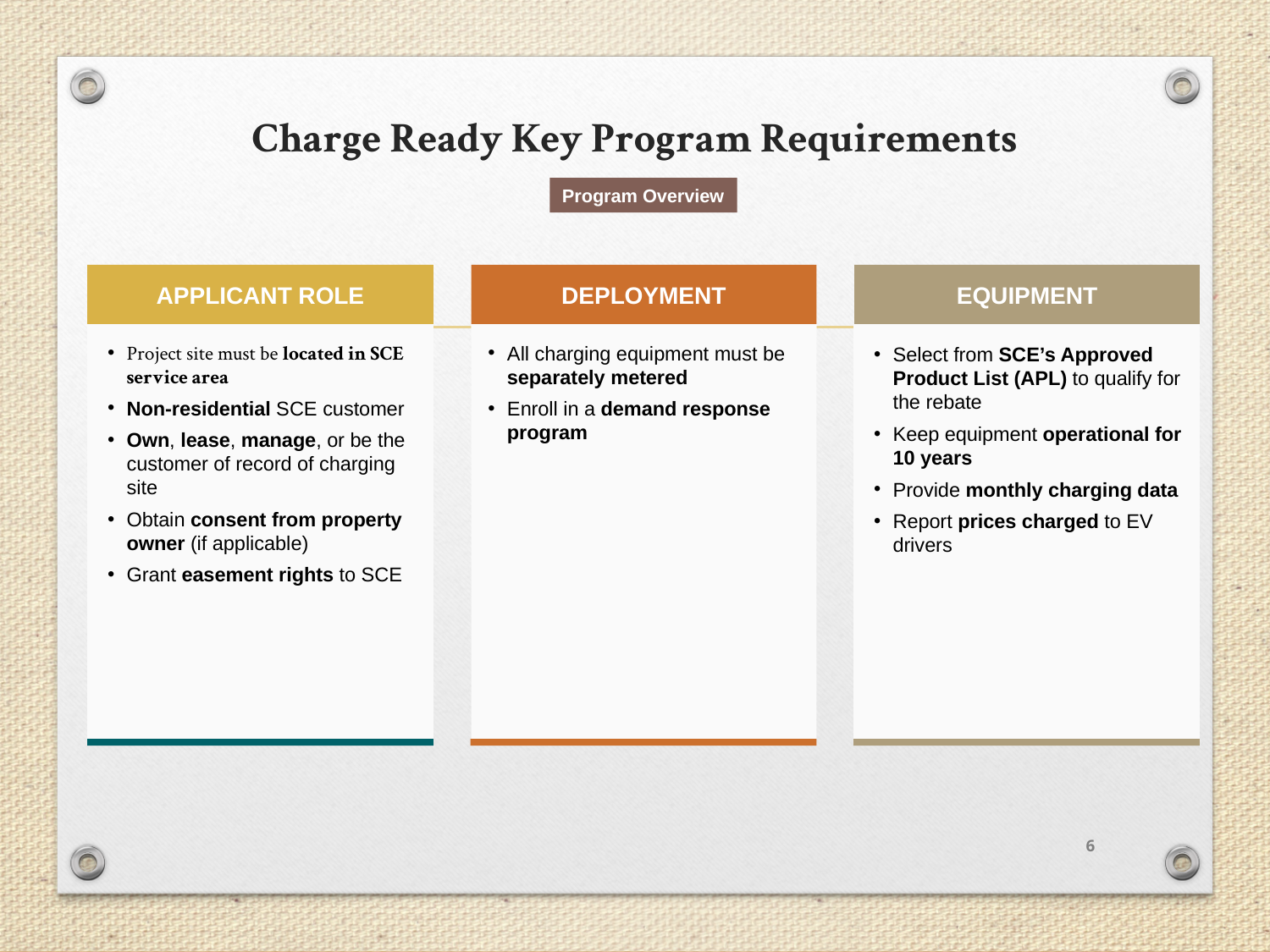

# Charge Ready Key Program Requirements

Program Overview
APPLICANT ROLE
DEPLOYMENT
EQUIPMENT

Project site must be located in SCE service area
Non-residential SCE customer
Own, lease, manage, or be the customer of record of charging site
Obtain consent from property owner (if applicable)
Grant easement rights to SCE
All charging equipment must be separately metered
Enroll in a demand response program
Select from SCE’s Approved Product List (APL) to qualify for the rebate
Keep equipment operational for 10 years
Provide monthly charging data
Report prices charged to EV drivers

6